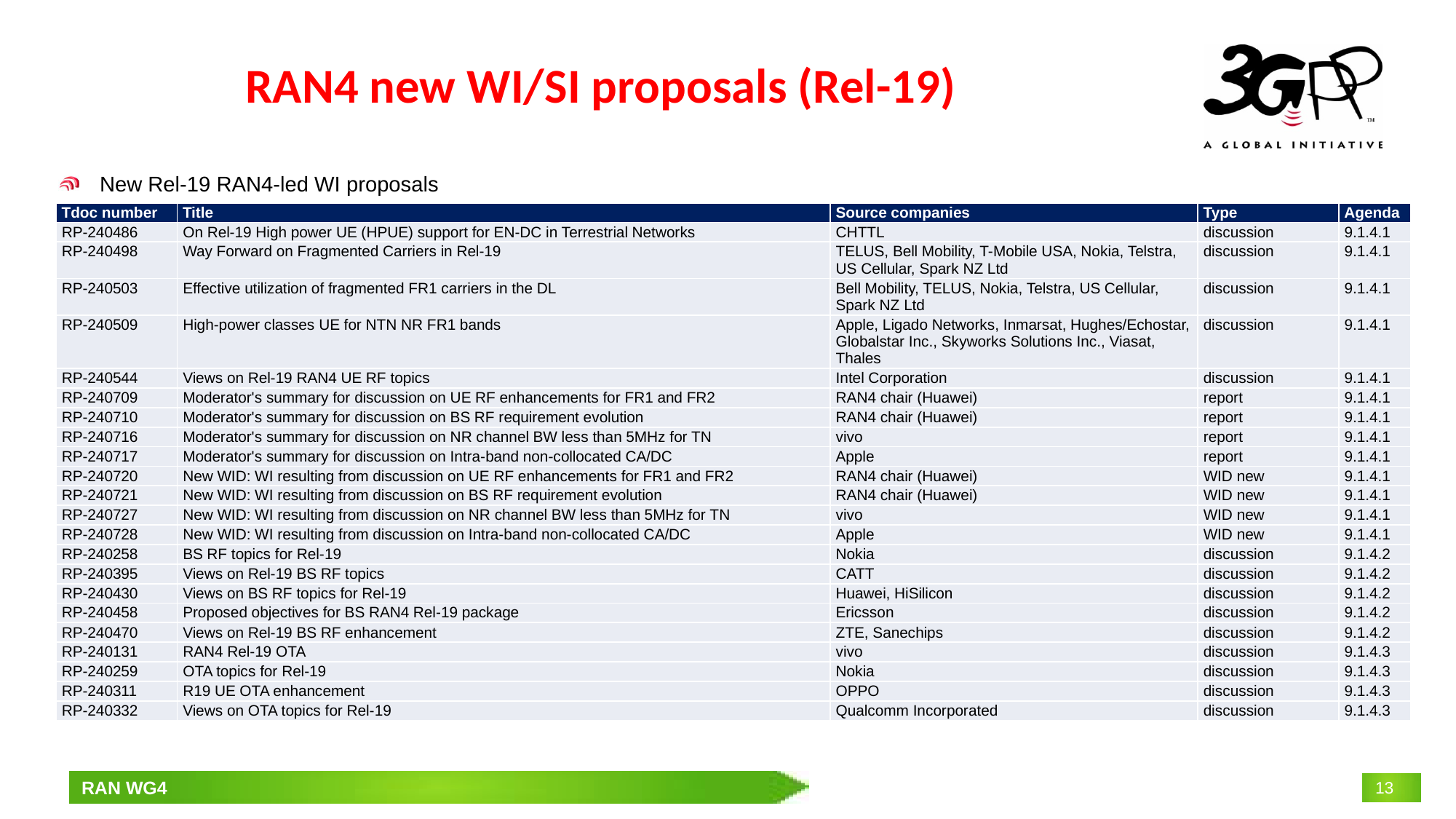

# RAN4 new WI/SI proposals (Rel-19)
New Rel-19 RAN4-led WI proposals

| Tdoc number | Title | Source companies | Type | Agenda |
| --- | --- | --- | --- | --- |
| RP-240486 | On Rel-19 High power UE (HPUE) support for EN-DC in Terrestrial Networks | CHTTL | discussion | 9.1.4.1 |
| RP-240498 | Way Forward on Fragmented Carriers in Rel-19 | TELUS, Bell Mobility, T-Mobile USA, Nokia, Telstra, US Cellular, Spark NZ Ltd | discussion | 9.1.4.1 |
| RP-240503 | Effective utilization of fragmented FR1 carriers in the DL | Bell Mobility, TELUS, Nokia, Telstra, US Cellular, Spark NZ Ltd | discussion | 9.1.4.1 |
| RP-240509 | High-power classes UE for NTN NR FR1 bands | Apple, Ligado Networks, Inmarsat, Hughes/Echostar, Globalstar Inc., Skyworks Solutions Inc., Viasat, Thales | discussion | 9.1.4.1 |
| RP-240544 | Views on Rel-19 RAN4 UE RF topics | Intel Corporation | discussion | 9.1.4.1 |
| RP-240709 | Moderator's summary for discussion on UE RF enhancements for FR1 and FR2 | RAN4 chair (Huawei) | report | 9.1.4.1 |
| RP-240710 | Moderator's summary for discussion on BS RF requirement evolution | RAN4 chair (Huawei) | report | 9.1.4.1 |
| RP-240716 | Moderator's summary for discussion on NR channel BW less than 5MHz for TN | vivo | report | 9.1.4.1 |
| RP-240717 | Moderator's summary for discussion on Intra-band non-collocated CA/DC | Apple | report | 9.1.4.1 |
| RP-240720 | New WID: WI resulting from discussion on UE RF enhancements for FR1 and FR2 | RAN4 chair (Huawei) | WID new | 9.1.4.1 |
| RP-240721 | New WID: WI resulting from discussion on BS RF requirement evolution | RAN4 chair (Huawei) | WID new | 9.1.4.1 |
| RP-240727 | New WID: WI resulting from discussion on NR channel BW less than 5MHz for TN | vivo | WID new | 9.1.4.1 |
| RP-240728 | New WID: WI resulting from discussion on Intra-band non-collocated CA/DC | Apple | WID new | 9.1.4.1 |
| RP-240258 | BS RF topics for Rel-19 | Nokia | discussion | 9.1.4.2 |
| RP-240395 | Views on Rel-19 BS RF topics | CATT | discussion | 9.1.4.2 |
| RP-240430 | Views on BS RF topics for Rel-19 | Huawei, HiSilicon | discussion | 9.1.4.2 |
| RP-240458 | Proposed objectives for BS RAN4 Rel-19 package | Ericsson | discussion | 9.1.4.2 |
| RP-240470 | Views on Rel-19 BS RF enhancement | ZTE, Sanechips | discussion | 9.1.4.2 |
| RP-240131 | RAN4 Rel-19 OTA | vivo | discussion | 9.1.4.3 |
| RP-240259 | OTA topics for Rel-19 | Nokia | discussion | 9.1.4.3 |
| RP-240311 | R19 UE OTA enhancement | OPPO | discussion | 9.1.4.3 |
| RP-240332 | Views on OTA topics for Rel-19 | Qualcomm Incorporated | discussion | 9.1.4.3 |